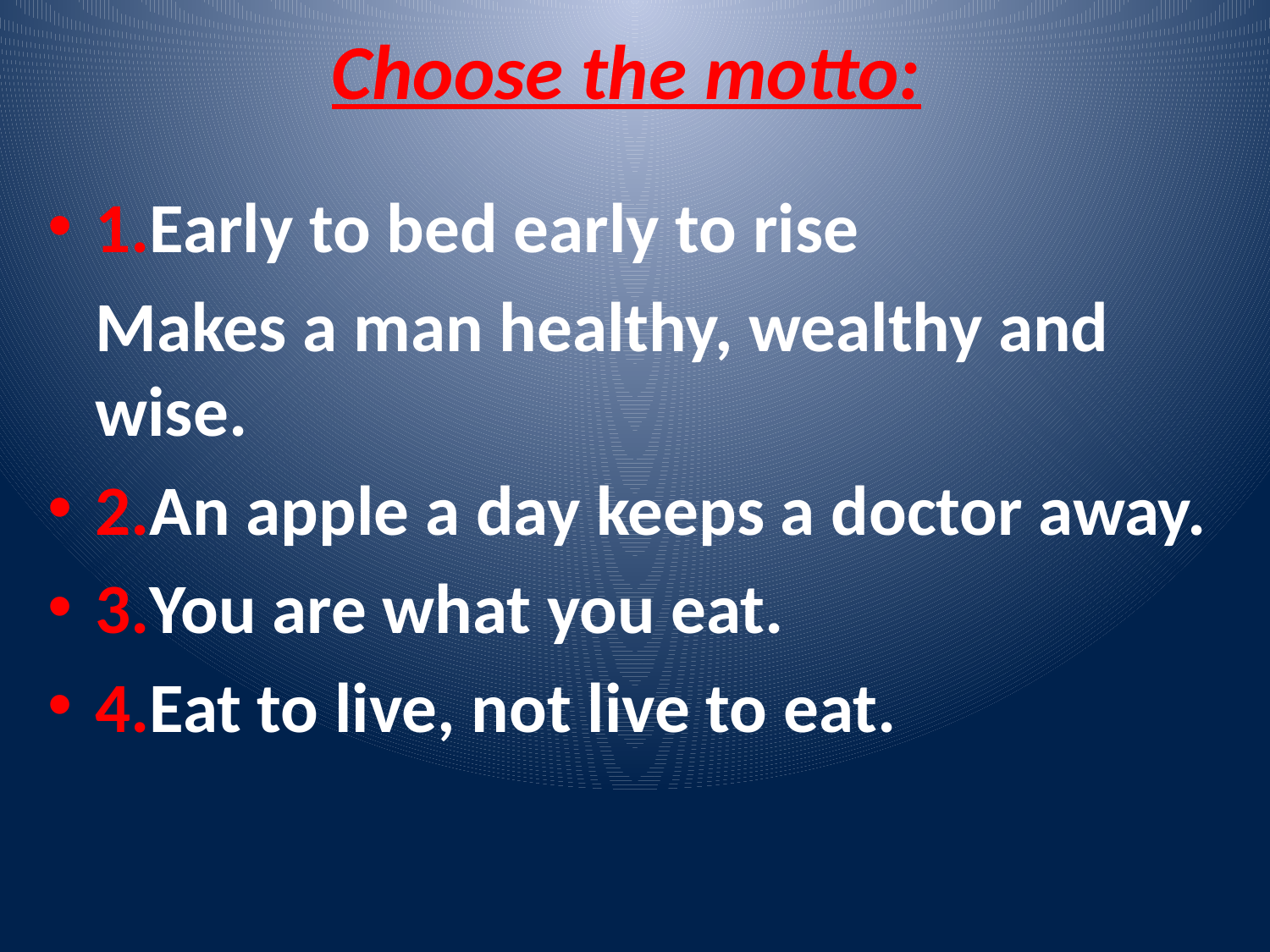

# Choose the motto:
1.Early to bed early to rise
   Makes a man healthy, wealthy and wise.
2.An apple a day keeps a doctor away.
3.You are what you eat.
4.Eat to live, not live to eat.